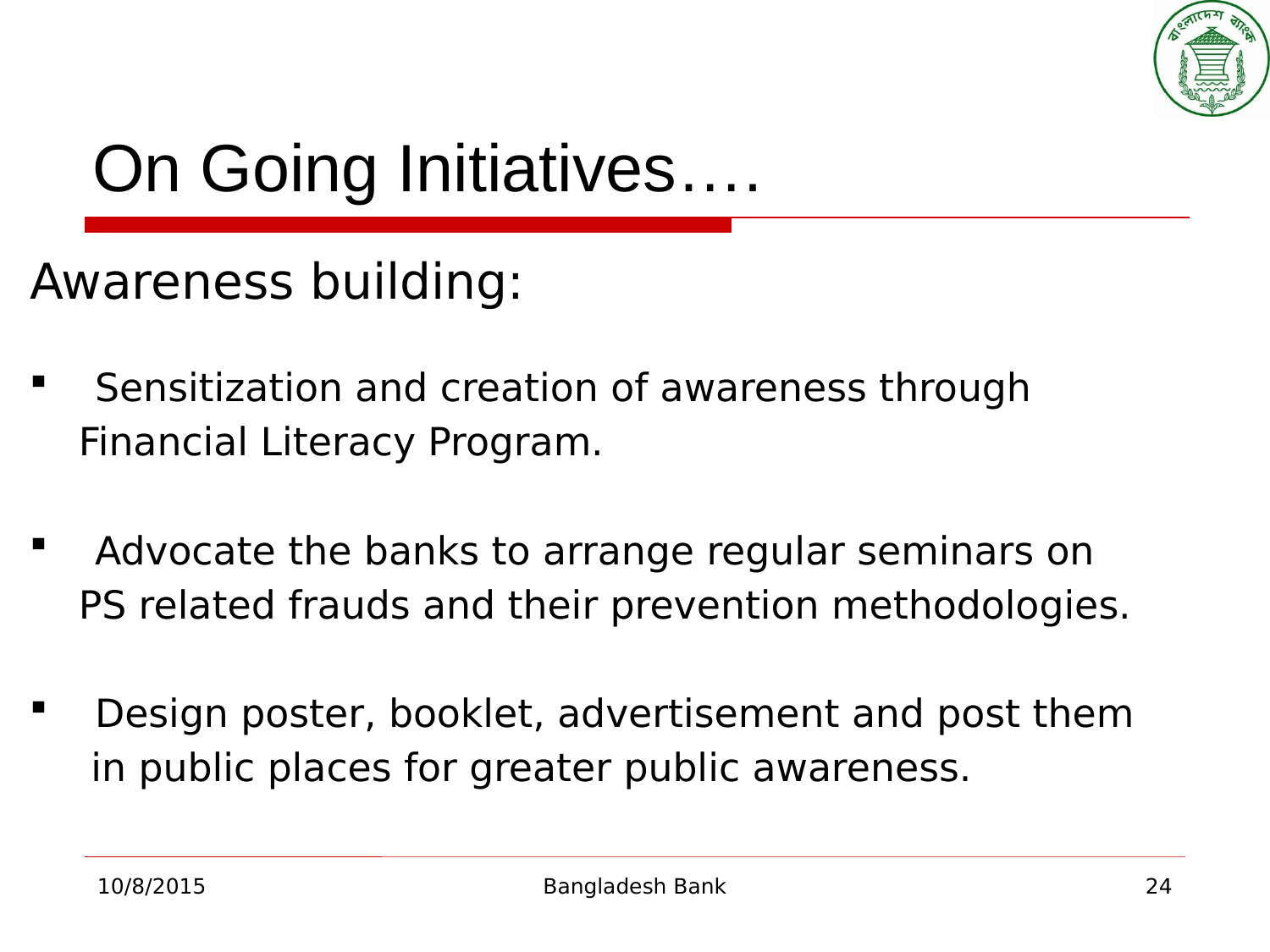

# On Going Initiatives….
Awareness building:

Sensitization and creation of awareness through
    Financial Literacy Program.

Advocate the banks to arrange regular seminars on
    PS related frauds and their prevention methodologies.

Design poster, booklet, advertisement and post them
     in public places for greater public awareness.

10/8/2015
Bangladesh Bank
24